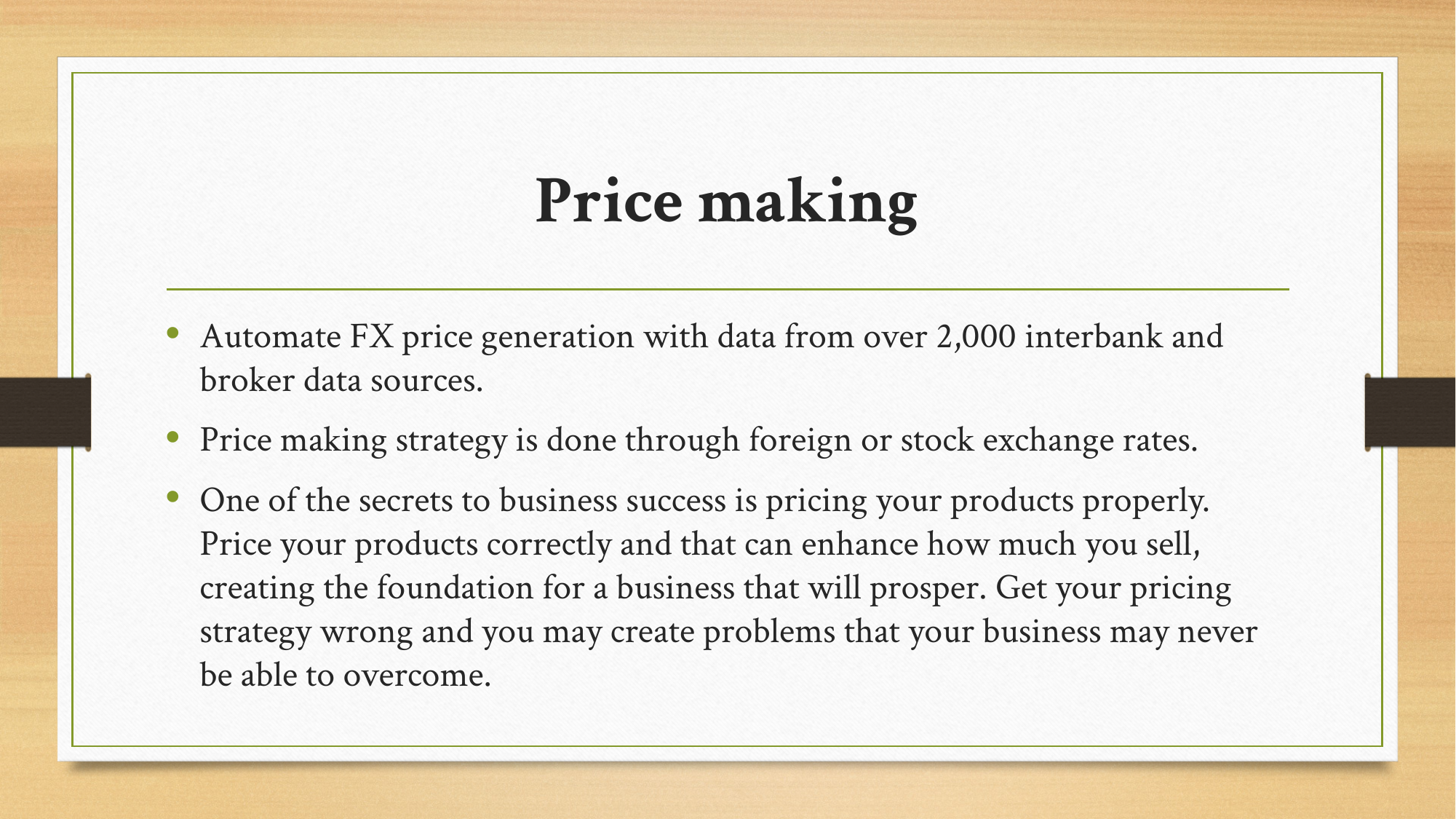

# Price making
Automate FX price generation with data from over 2,000 interbank and broker data sources.
Price making strategy is done through foreign or stock exchange rates.
One of the secrets to business success is pricing your products properly. Price your products correctly and that can enhance how much you sell, creating the foundation for a business that will prosper. Get your pricing strategy wrong and you may create problems that your business may never be able to overcome.